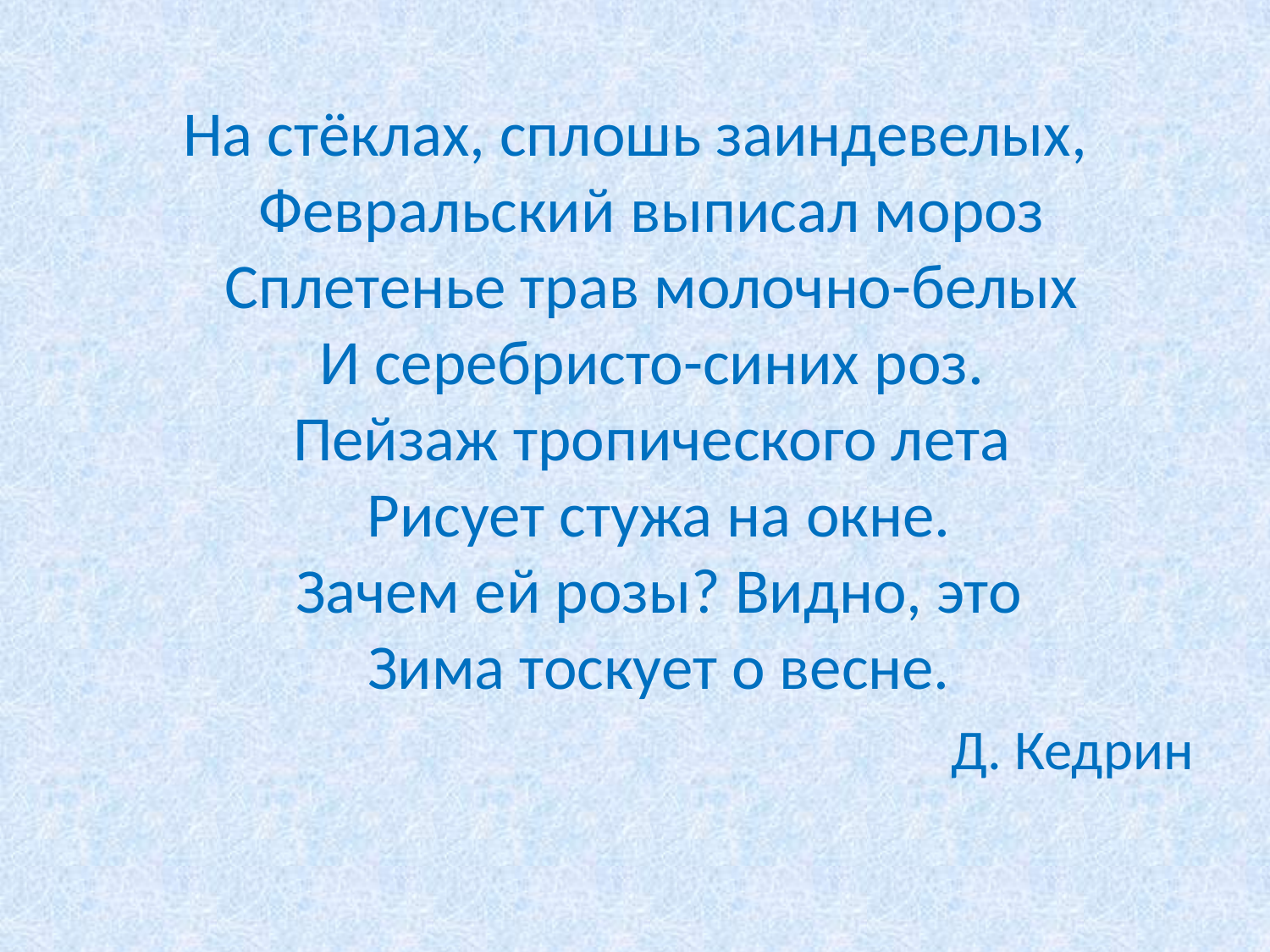

На стёклах, сплошь заиндевелых,
Февральский выписал мороз
Сплетенье трав молочно-белых
И серебристо-синих роз.
Пейзаж тропического лета
Рисует стужа на окне.
Зачем ей розы? Видно, это
Зима тоскует о весне.
Д. Кедрин